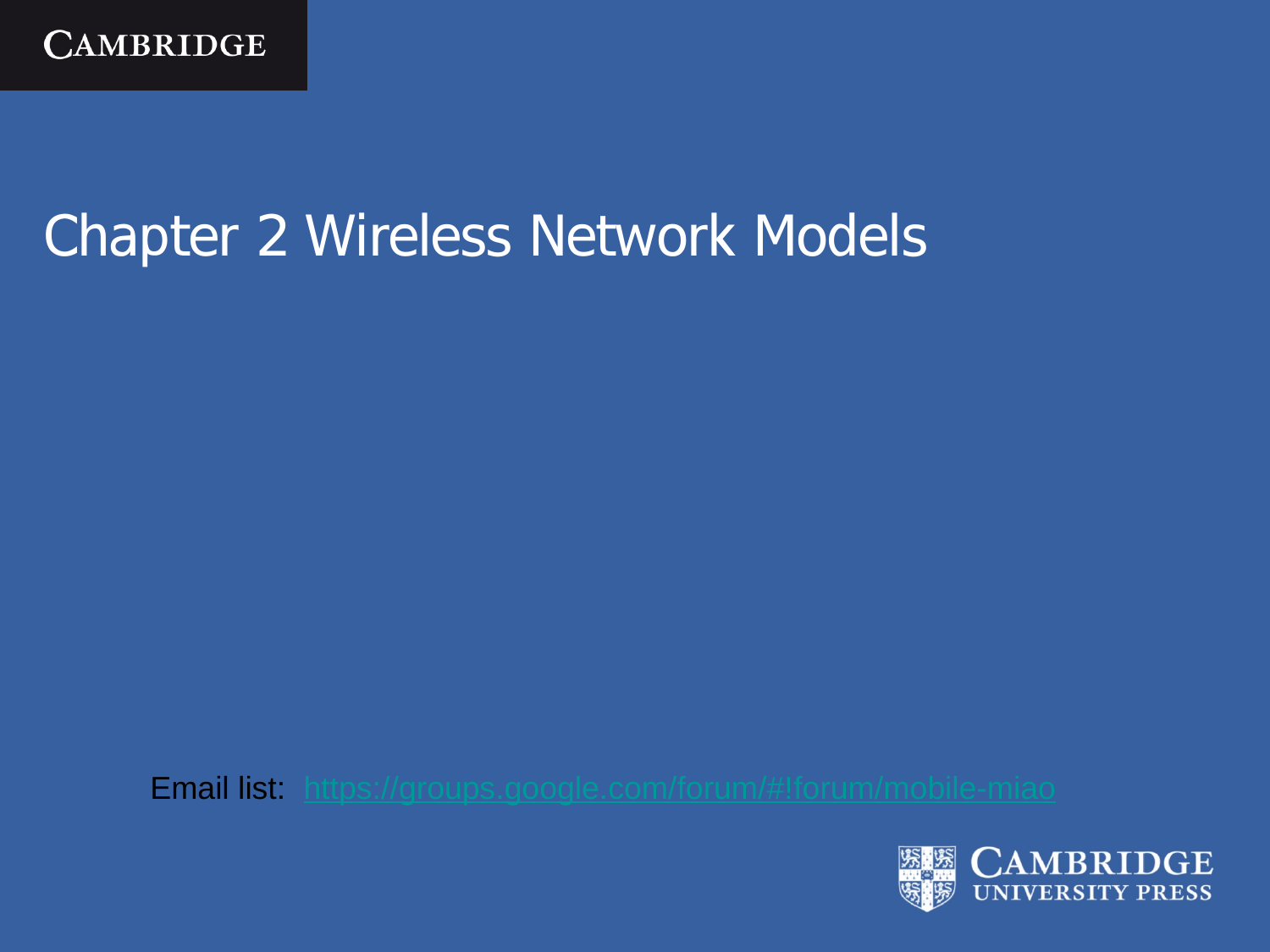

# Chapter 2 Wireless Network Models

Email list:  https://groups.google.com/forum/#!forum/mobile-miao